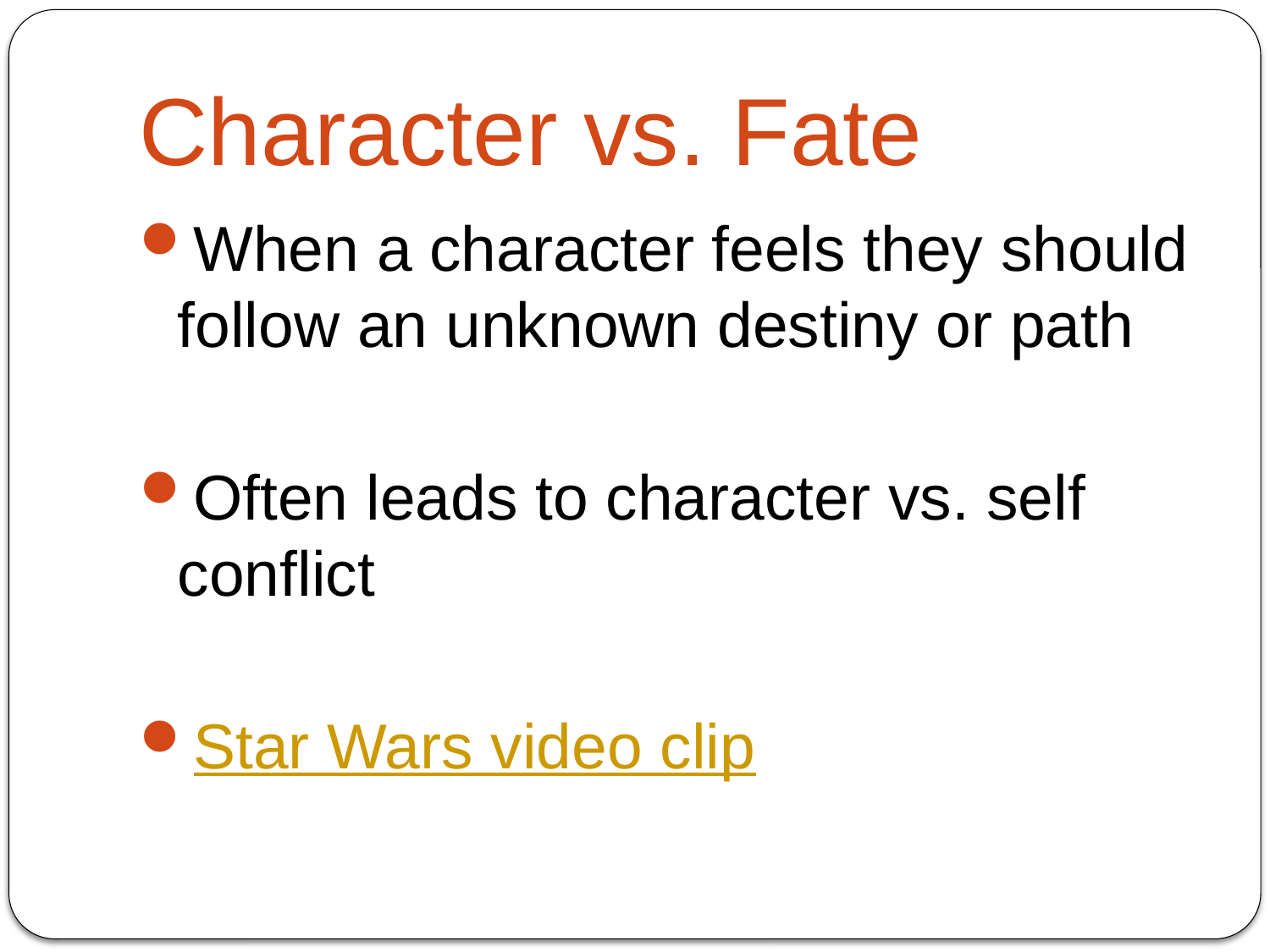

# Character vs. Fate
When a character feels they should follow an unknown destiny or path

Often leads to character vs. self conflict

Star Wars video clip